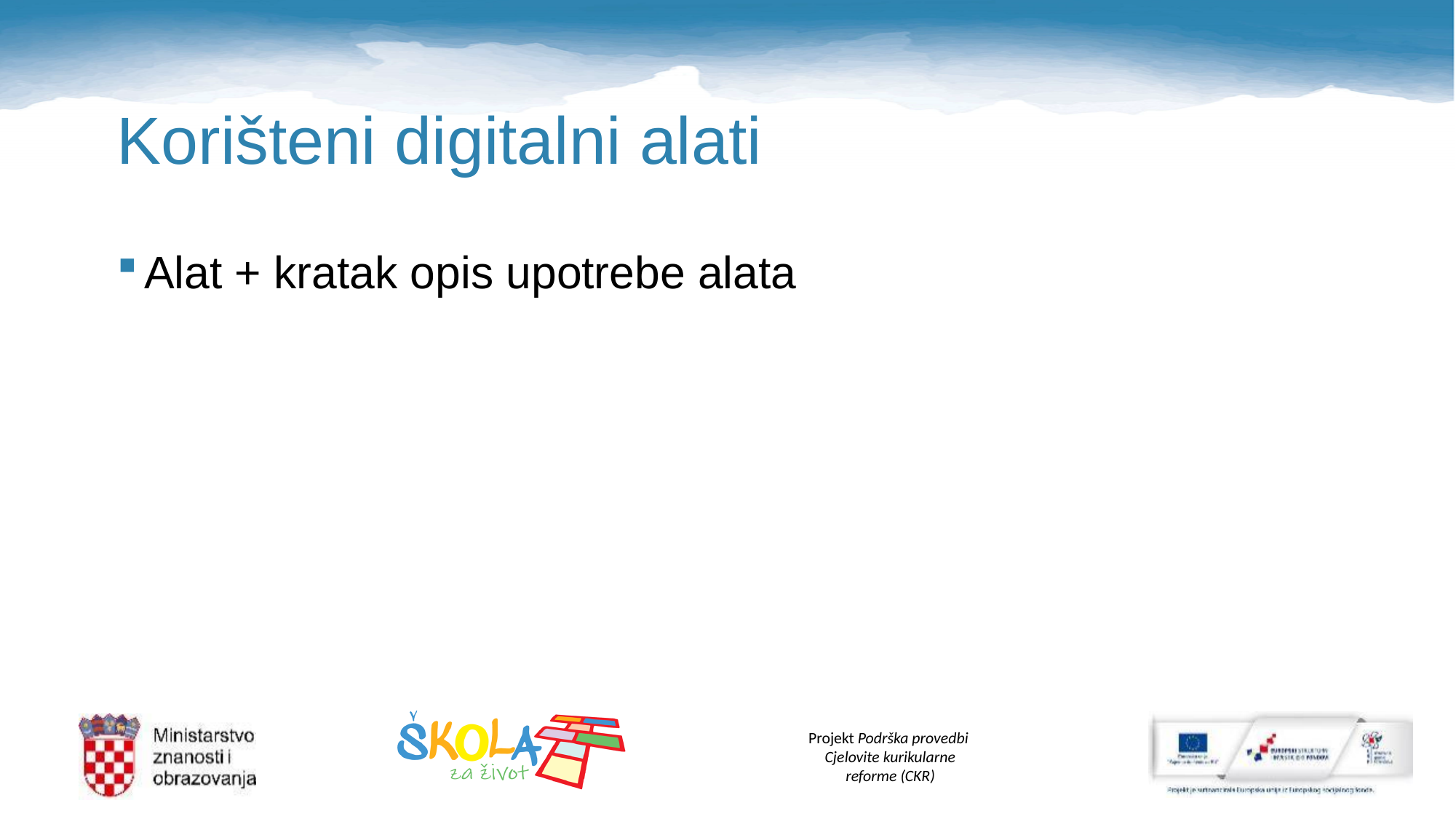

# Korišteni digitalni alati
Alat + kratak opis upotrebe alata